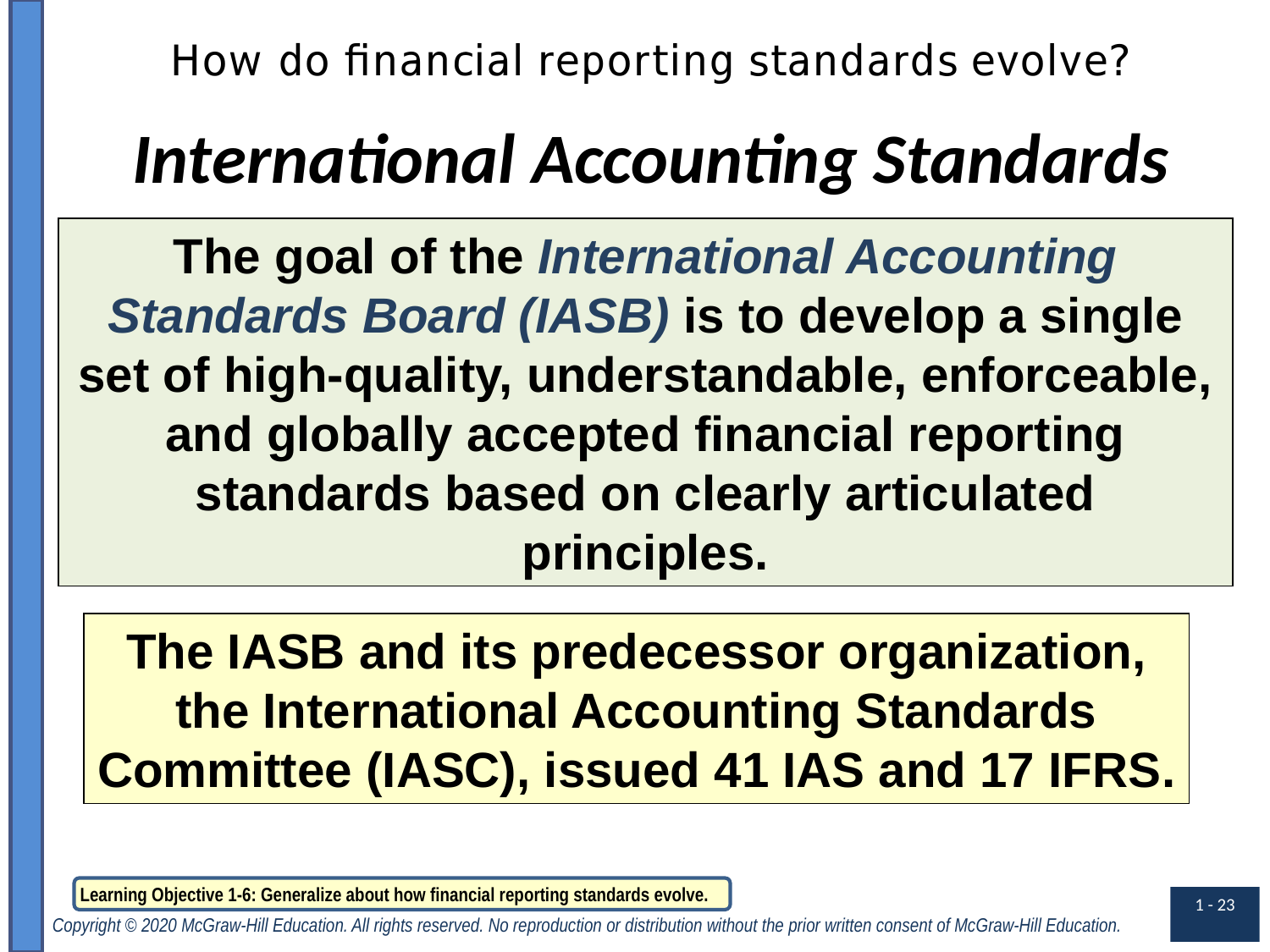

How do financial reporting standards evolve?
# International Accounting Standards
The goal of the International Accounting Standards Board (IASB) is to develop a single set of high-quality, understandable, enforceable, and globally accepted financial reporting standards based on clearly articulated principles.
The IASB and its predecessor organization, the International Accounting Standards Committee (IASC), issued 41 IAS and 17 IFRS.
 Learning Objective 1-6: Generalize about how financial reporting standards evolve.